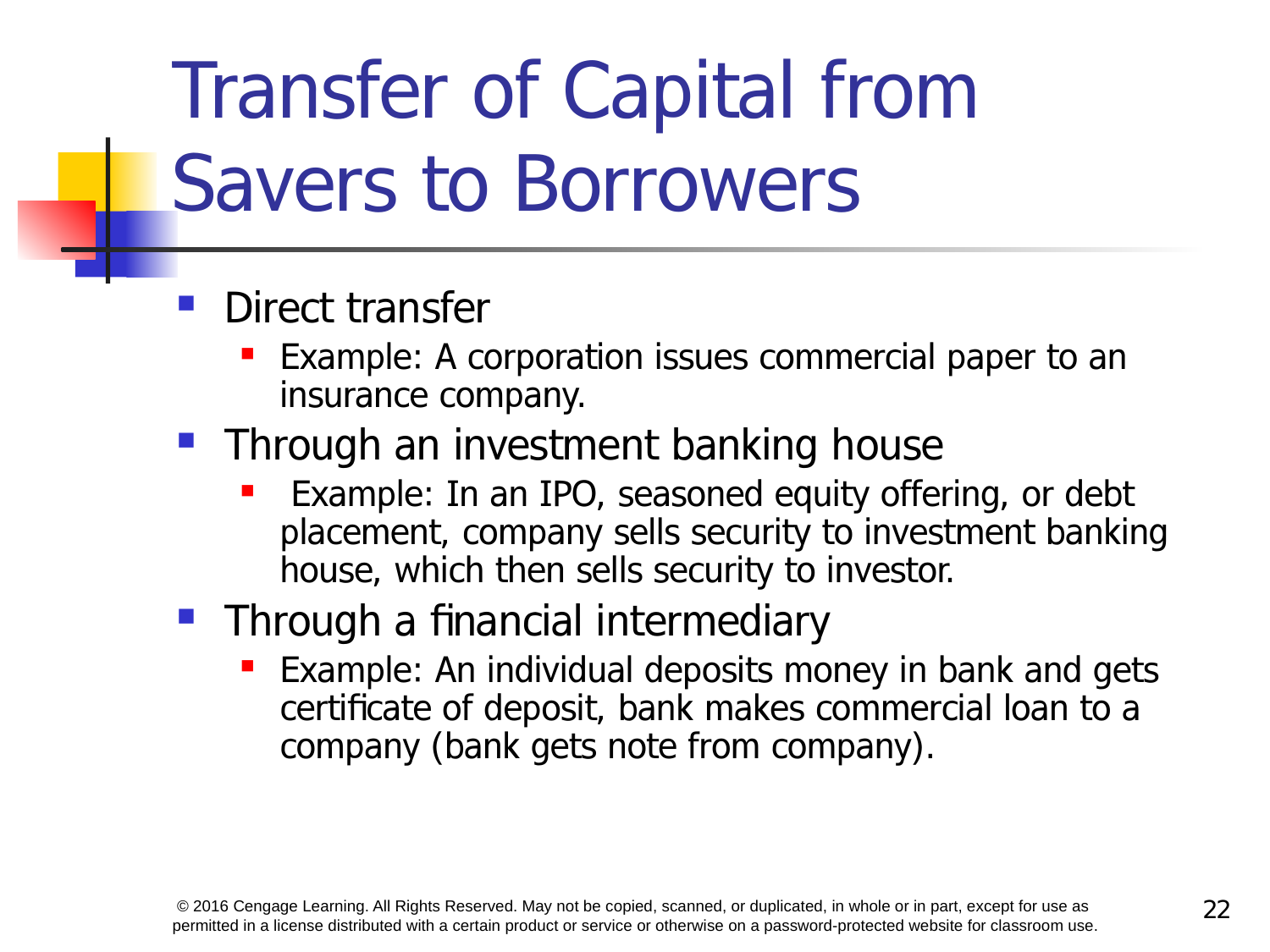

# Transfer of Capital from Savers to Borrowers
Direct transfer
Example: A corporation issues commercial paper to an insurance company.
Through an investment banking house
 Example: In an IPO, seasoned equity offering, or debt placement, company sells security to investment banking house, which then sells security to investor.
Through a financial intermediary
Example: An individual deposits money in bank and gets certificate of deposit, bank makes commercial loan to a company (bank gets note from company).
22